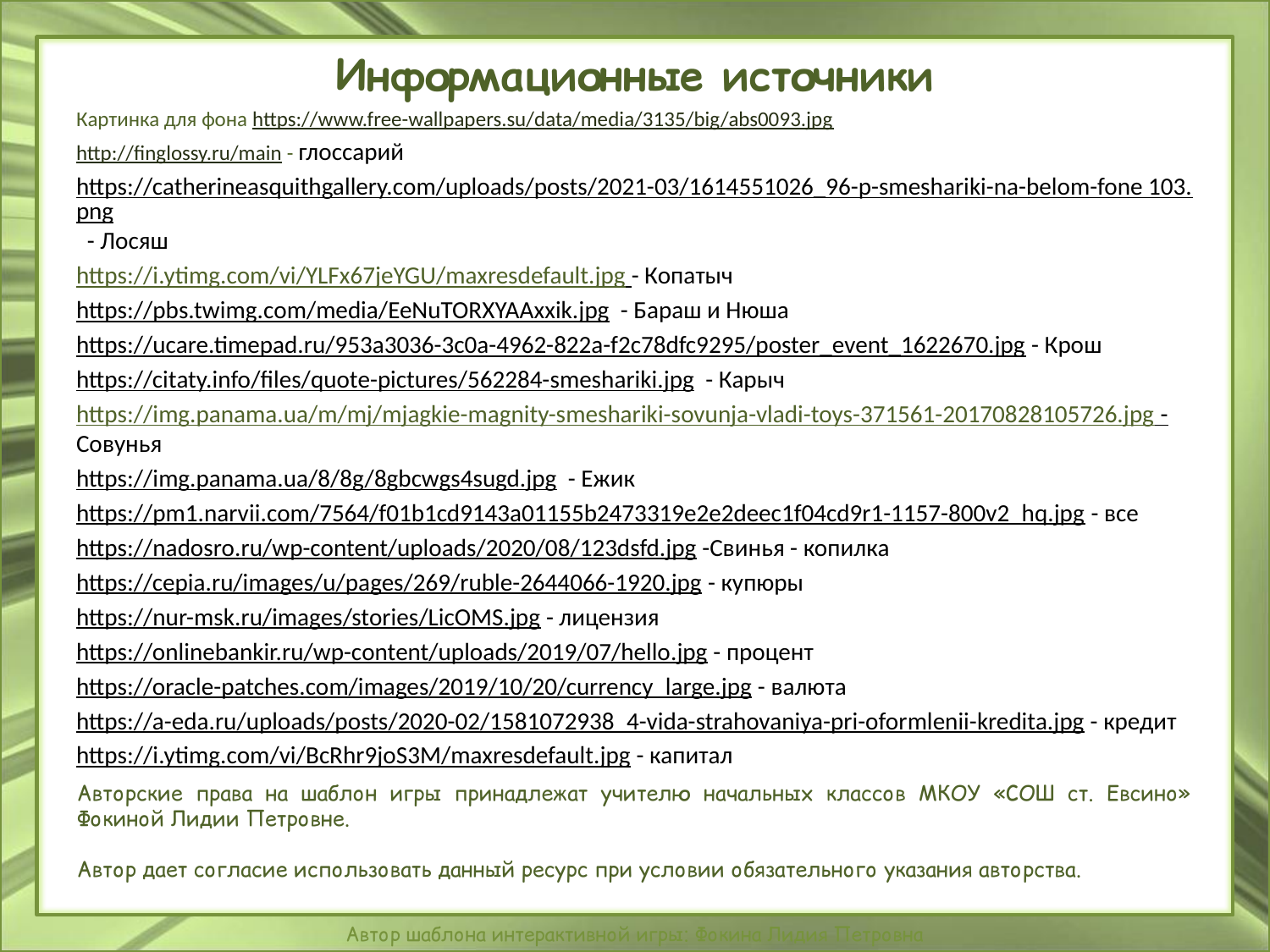

# Информационные источники
Картинка для фона https://www.free-wallpapers.su/data/media/3135/big/abs0093.jpg
http://finglossy.ru/main - глоссарий
https://catherineasquithgallery.com/uploads/posts/2021-03/1614551026_96-p-smeshariki-na-belom-fone 103.png  - Лосяш
https://i.ytimg.com/vi/YLFx67jeYGU/maxresdefault.jpg - Копатыч
https://pbs.twimg.com/media/EeNuTORXYAAxxik.jpg  - Бараш и Нюша
https://ucare.timepad.ru/953a3036-3c0a-4962-822a-f2c78dfc9295/poster_event_1622670.jpg - Крош
https://citaty.info/files/quote-pictures/562284-smeshariki.jpg  - Карыч
https://img.panama.ua/m/mj/mjagkie-magnity-smeshariki-sovunja-vladi-toys-371561-20170828105726.jpg - Совунья
https://img.panama.ua/8/8g/8gbcwgs4sugd.jpg  - Ежик
https://pm1.narvii.com/7564/f01b1cd9143a01155b2473319e2e2deec1f04cd9r1-1157-800v2_hq.jpg - все
https://nadosro.ru/wp-content/uploads/2020/08/123dsfd.jpg -Свинья - копилка
https://cepia.ru/images/u/pages/269/ruble-2644066-1920.jpg - купюры
https://nur-msk.ru/images/stories/LicOMS.jpg - лицензия
https://onlinebankir.ru/wp-content/uploads/2019/07/hello.jpg - процент
https://oracle-patches.com/images/2019/10/20/currency_large.jpg - валюта
https://a-eda.ru/uploads/posts/2020-02/1581072938_4-vida-strahovaniya-pri-oformlenii-kredita.jpg - кредит
https://i.ytimg.com/vi/BcRhr9joS3M/maxresdefault.jpg - капитал

Авторские права на шаблон игры принадлежат учителю начальных классов МКОУ «СОШ ст. Евсино» Фокиной Лидии Петровне.

Автор дает согласие использовать данный ресурс при условии обязательного указания авторства.